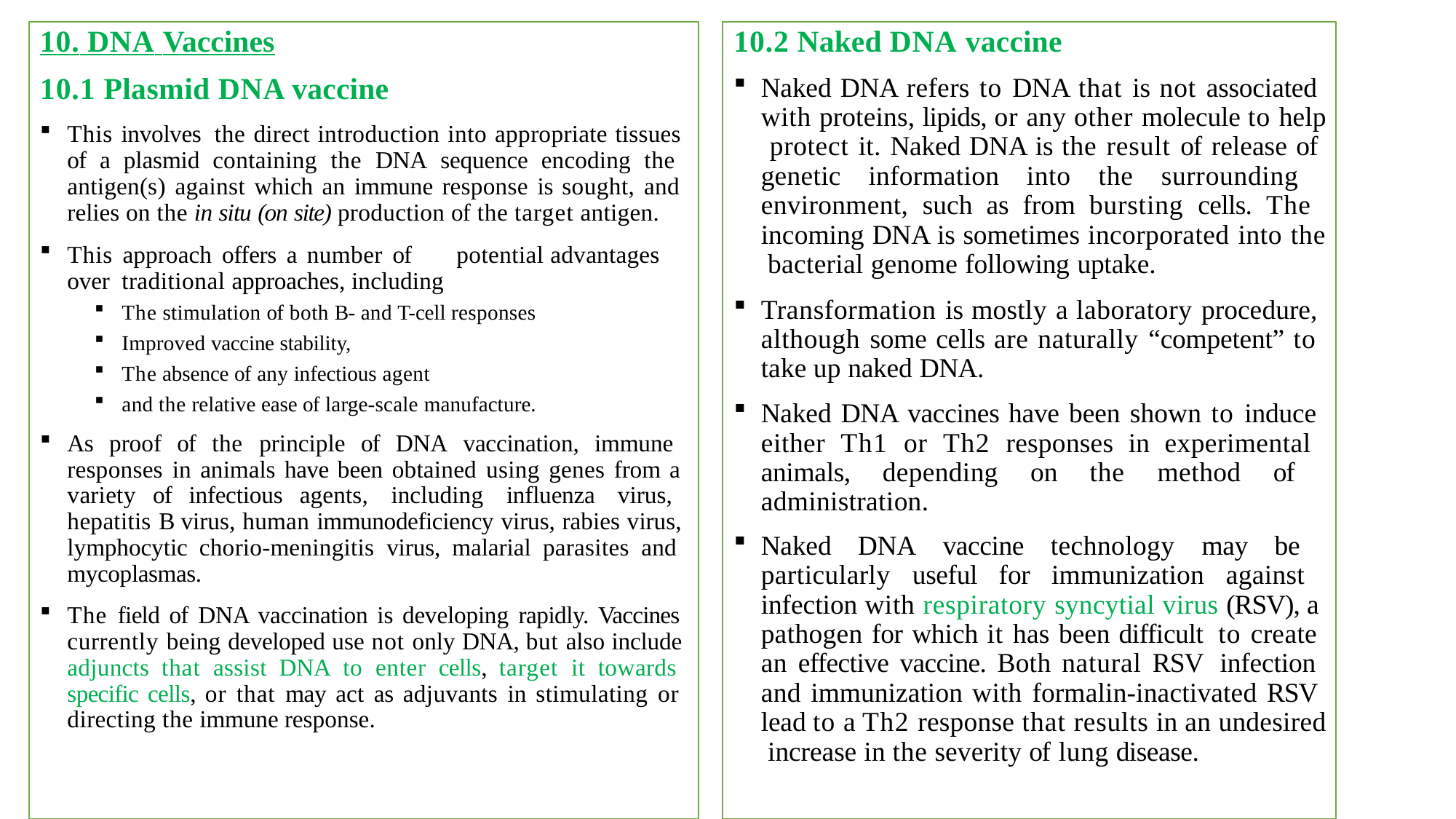

10.2 Naked DNA vaccine
Naked DNA refers to DNA that is not associated  with proteins, lipids, or any other molecule to help  protect it. Naked DNA is the result of release of  genetic information into the surrounding  environment, such as from bursting cells. The  incoming DNA is sometimes incorporated into the  bacterial genome following uptake.
Transformation is mostly a laboratory procedure,  although some cells are naturally “competent” to  take up naked DNA.
Naked DNA vaccines have been shown to induce  either Th1 or Th2 responses in experimental  animals, depending on the method of  administration.
Naked DNA vaccine technology may be  particularly useful for immunization against  infection with respiratory syncytial virus (RSV), a  pathogen for which it has been difficult to create  an effective vaccine. Both natural RSV infection  and immunization with formalin-inactivated RSV  lead to a Th2 response that results in an undesired  increase in the severity of lung disease.
# 10. DNA Vaccines

10.1 Plasmid DNA vaccine
This involves the direct introduction into appropriate tissues  of a plasmid containing the DNA sequence encoding the  antigen(s) against which an immune response is sought, and  relies on the in situ (on site) production of the target antigen.
This approach offers a number of	potential advantages over  traditional approaches, including
The stimulation of both B- and T-cell responses
Improved vaccine stability,
The absence of any infectious agent
and the relative ease of large-scale manufacture.
As proof of the principle of DNA vaccination, immune  responses in animals have been obtained using genes from a  variety of infectious agents, including influenza virus,  hepatitis B virus, human immunodeficiency virus, rabies virus,  lymphocytic chorio-meningitis virus, malarial parasites and  mycoplasmas.
The field of DNA vaccination is developing rapidly. Vaccines  currently being developed use not only DNA, but also include  adjuncts that assist DNA to enter cells, target it towards  specific cells, or that may act as adjuvants in stimulating or  directing the immune response.